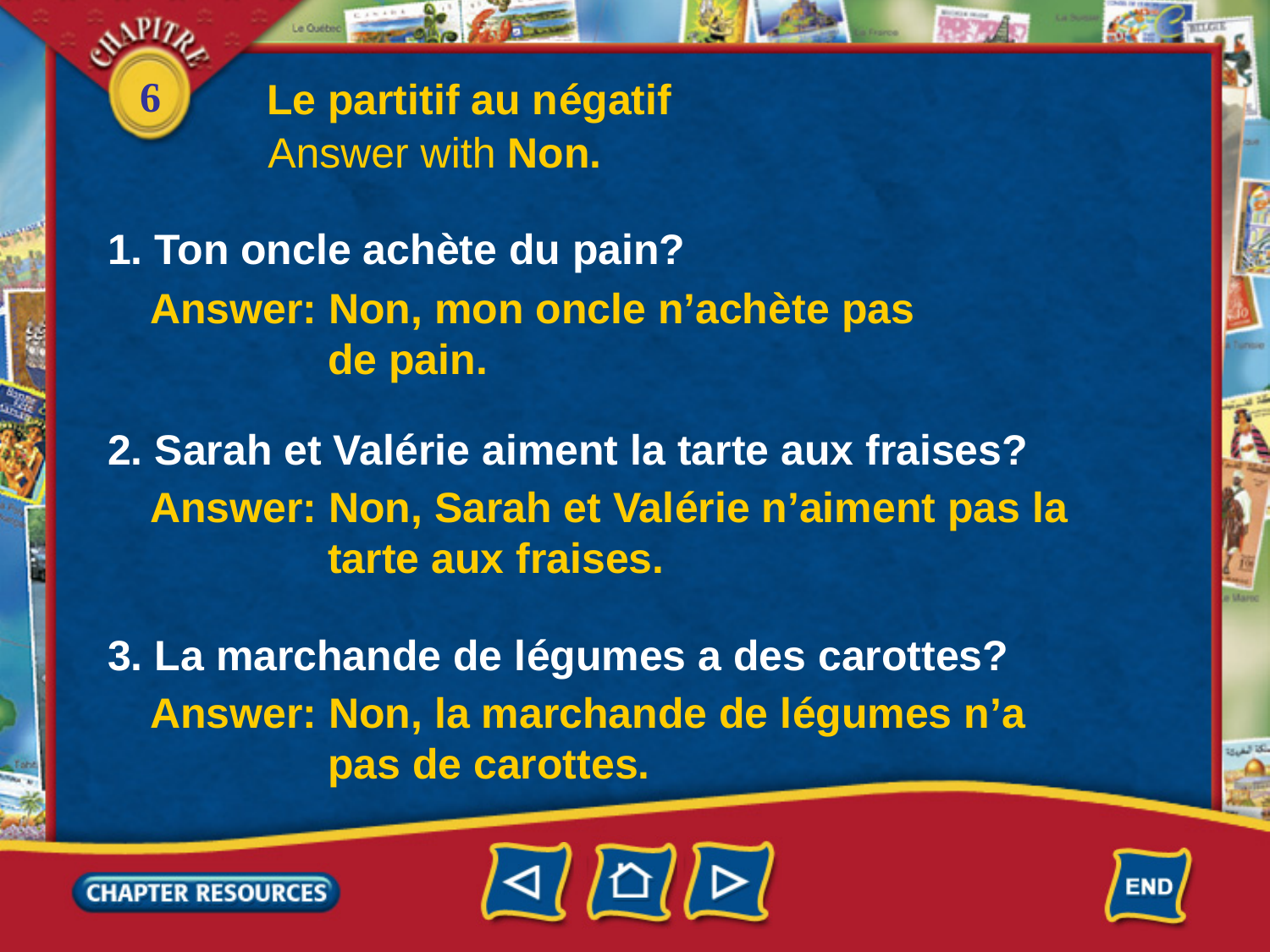

Le partitif au négatif
Answer with Non.
1. Ton oncle achète du pain?
Answer: Non, mon oncle n’achète pas
               de pain.
2. Sarah et Valérie aiment la tarte aux fraises?
Answer: Non, Sarah et Valérie n’aiment pas la
               tarte aux fraises.
3. La marchande de légumes a des carottes?
Answer: Non, la marchande de légumes n’a
               pas de carottes.